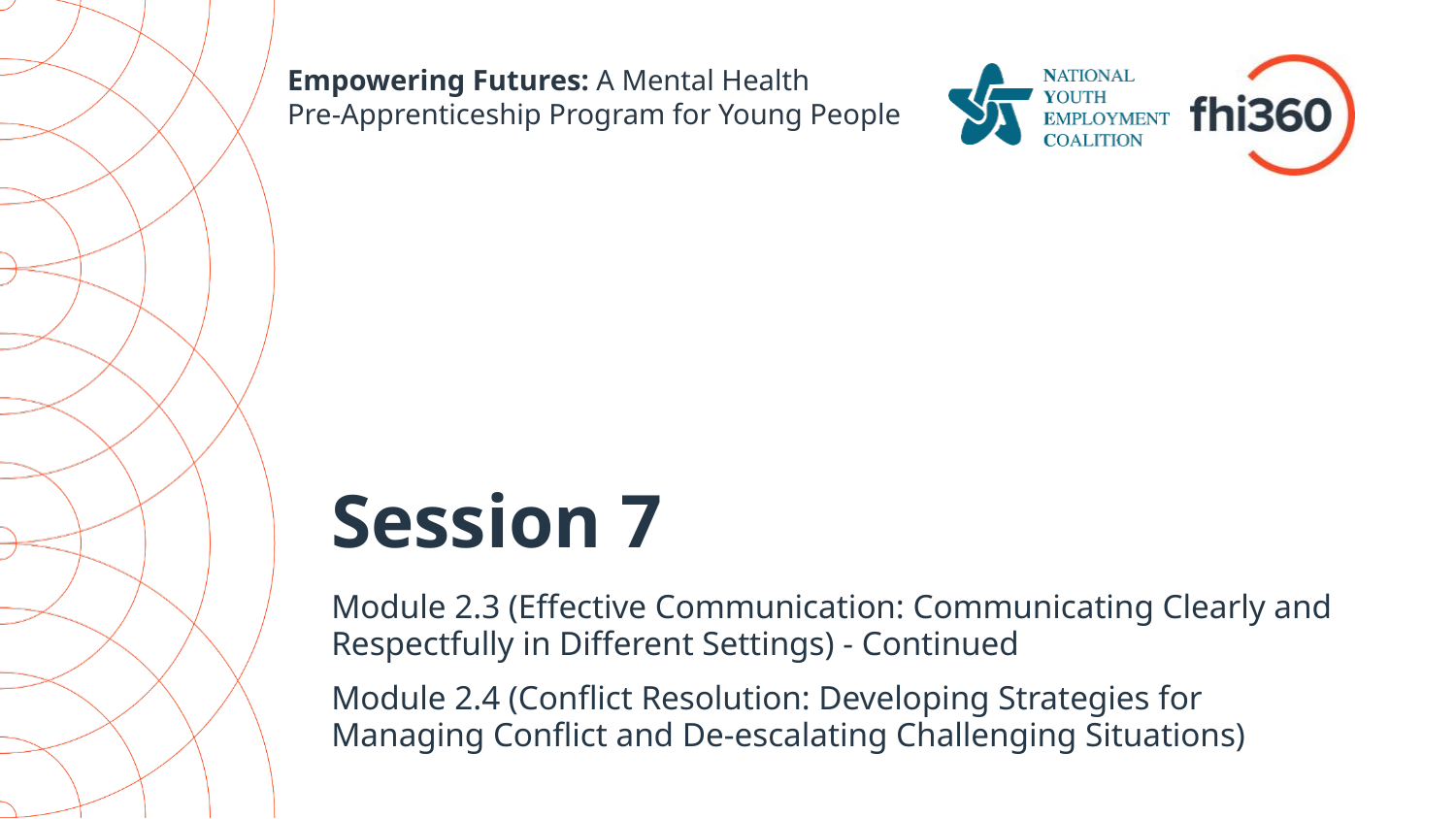

Empowering Futures: A Mental Health
Pre-Apprenticeship Program for Young People
# Session 7
Module 2.3 (Effective Communication: Communicating Clearly and Respectfully in Different Settings) - Continued
Module 2.4 (Conflict Resolution: Developing Strategies for Managing Conflict and De-escalating Challenging Situations)